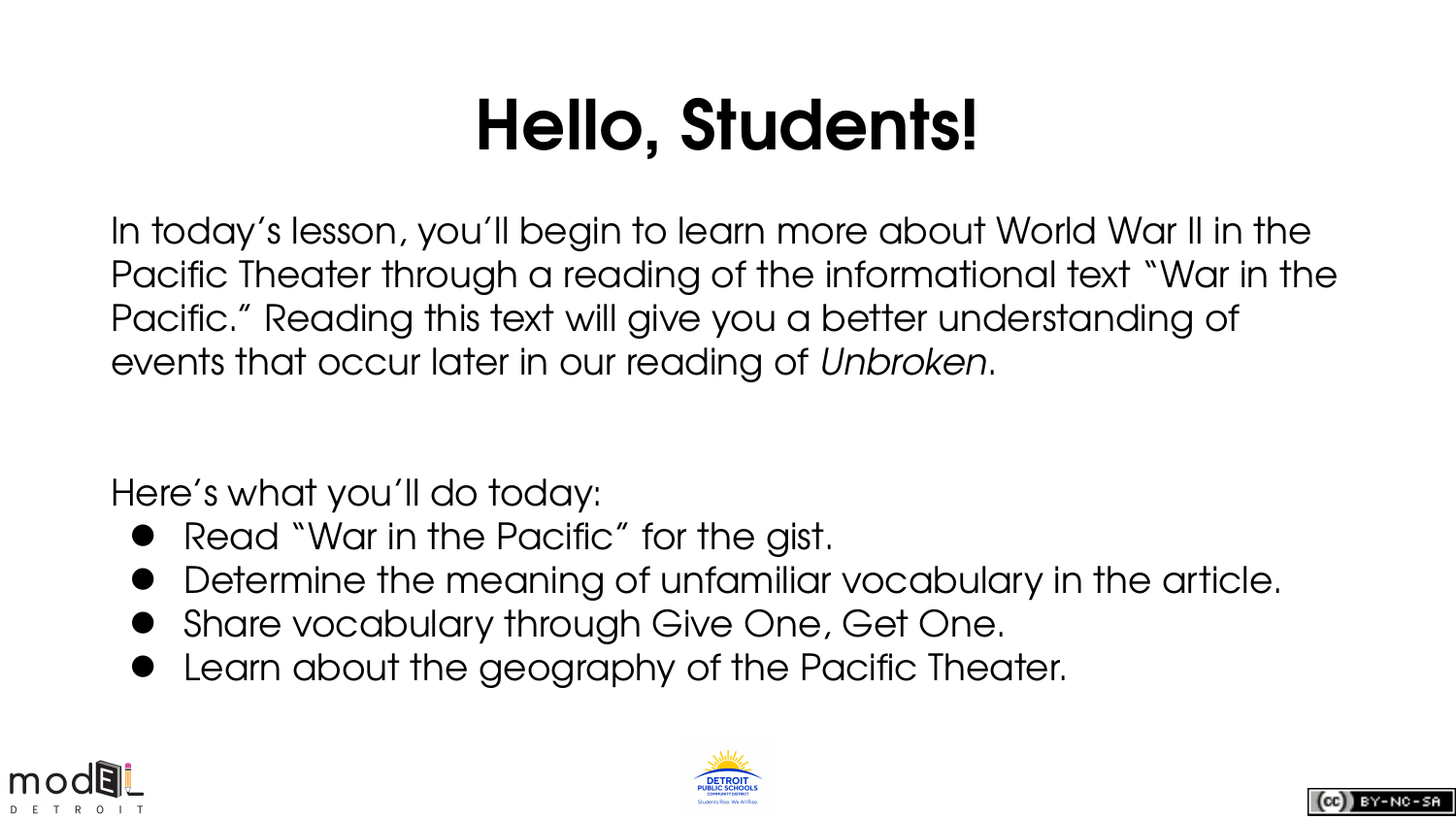

# Hello, Students!
In today’s lesson, you’ll begin to learn more about World War II in the Pacific Theater through a reading of the informational text “War in the Pacific.” Reading this text will give you a better understanding of events that occur later in our reading of Unbroken.

Here’s what you’ll do today:
Read “War in the Pacific” for the gist.
Determine the meaning of unfamiliar vocabulary in the article.
Share vocabulary through Give One, Get One.
Learn about the geography of the Pacific Theater.